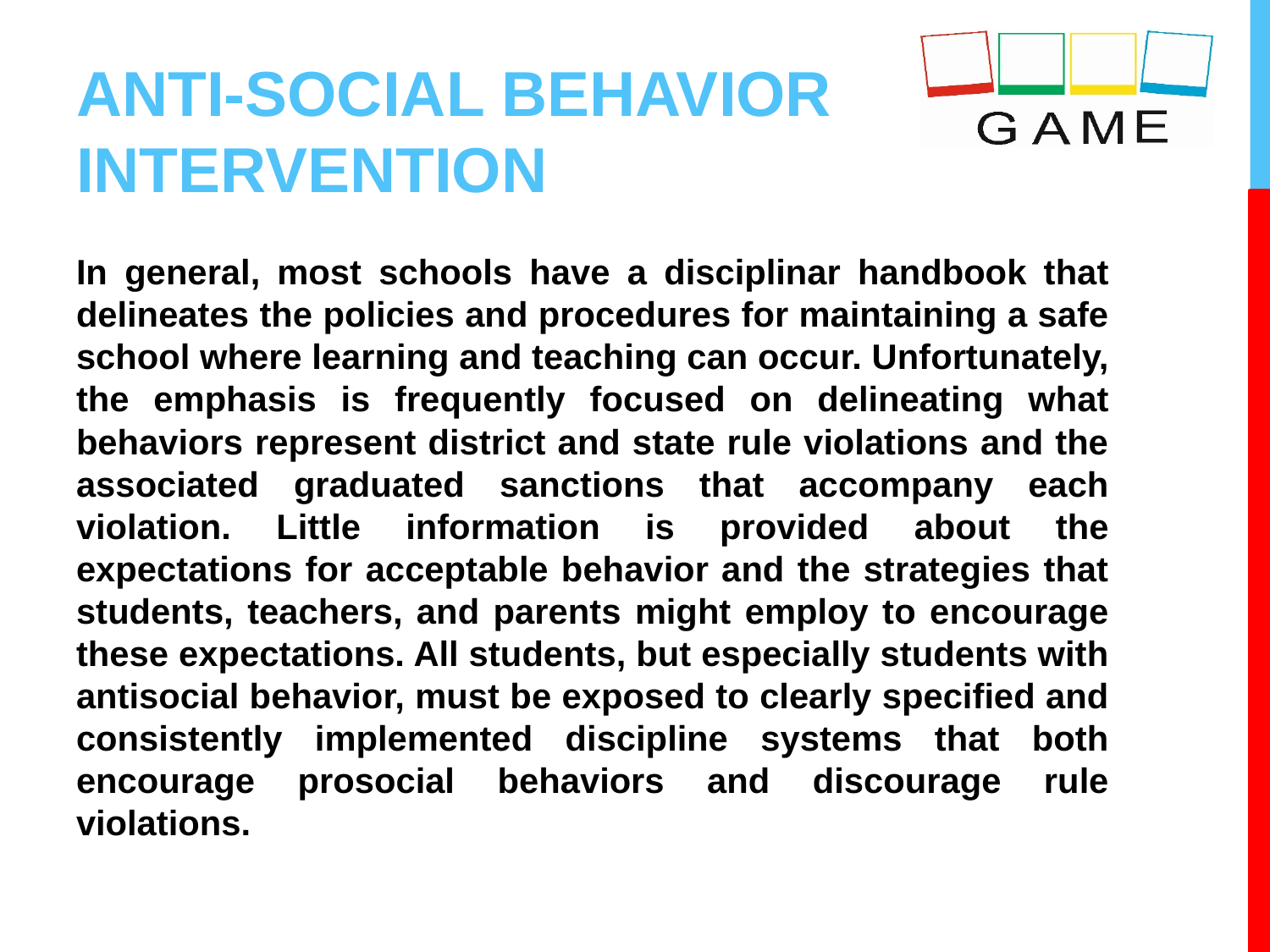

# ANTI-SOCIAL BEHAVIOR INTERVENTION
In general, most schools have a disciplinar handbook that delineates the policies and procedures for maintaining a safe school where learning and teaching can occur. Unfortunately, the emphasis is frequently focused on delineating what behaviors represent district and state rule violations and the associated graduated sanctions that accompany each violation. Little information is provided about the expectations for acceptable behavior and the strategies that students, teachers, and parents might employ to encourage these expectations. All students, but especially students with antisocial behavior, must be exposed to clearly specified and consistently implemented discipline systems that both encourage prosocial behaviors and discourage rule violations.